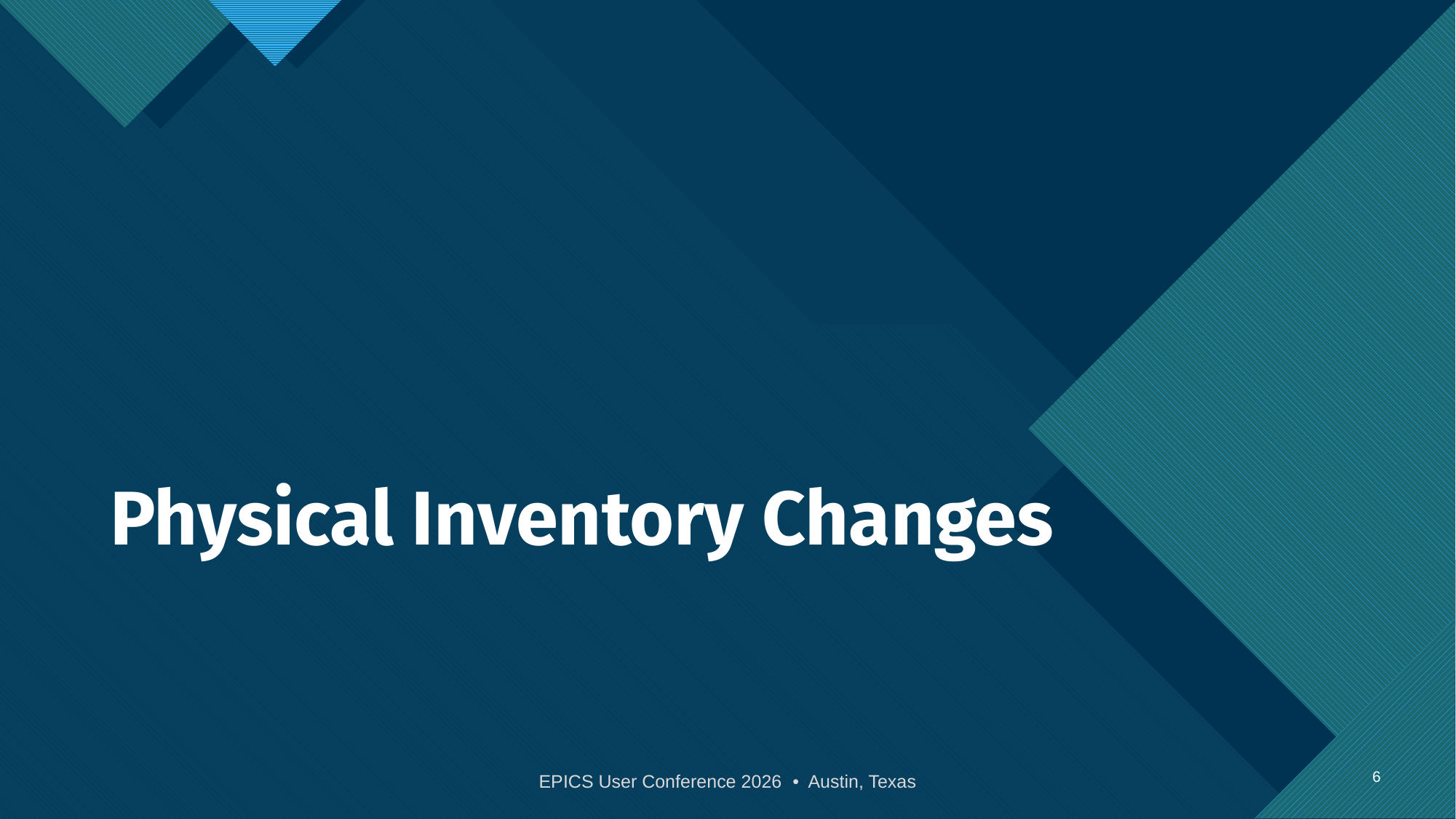

# Physical Inventory Changes

6
EPICS User Conference 2026  •  Austin, Texas